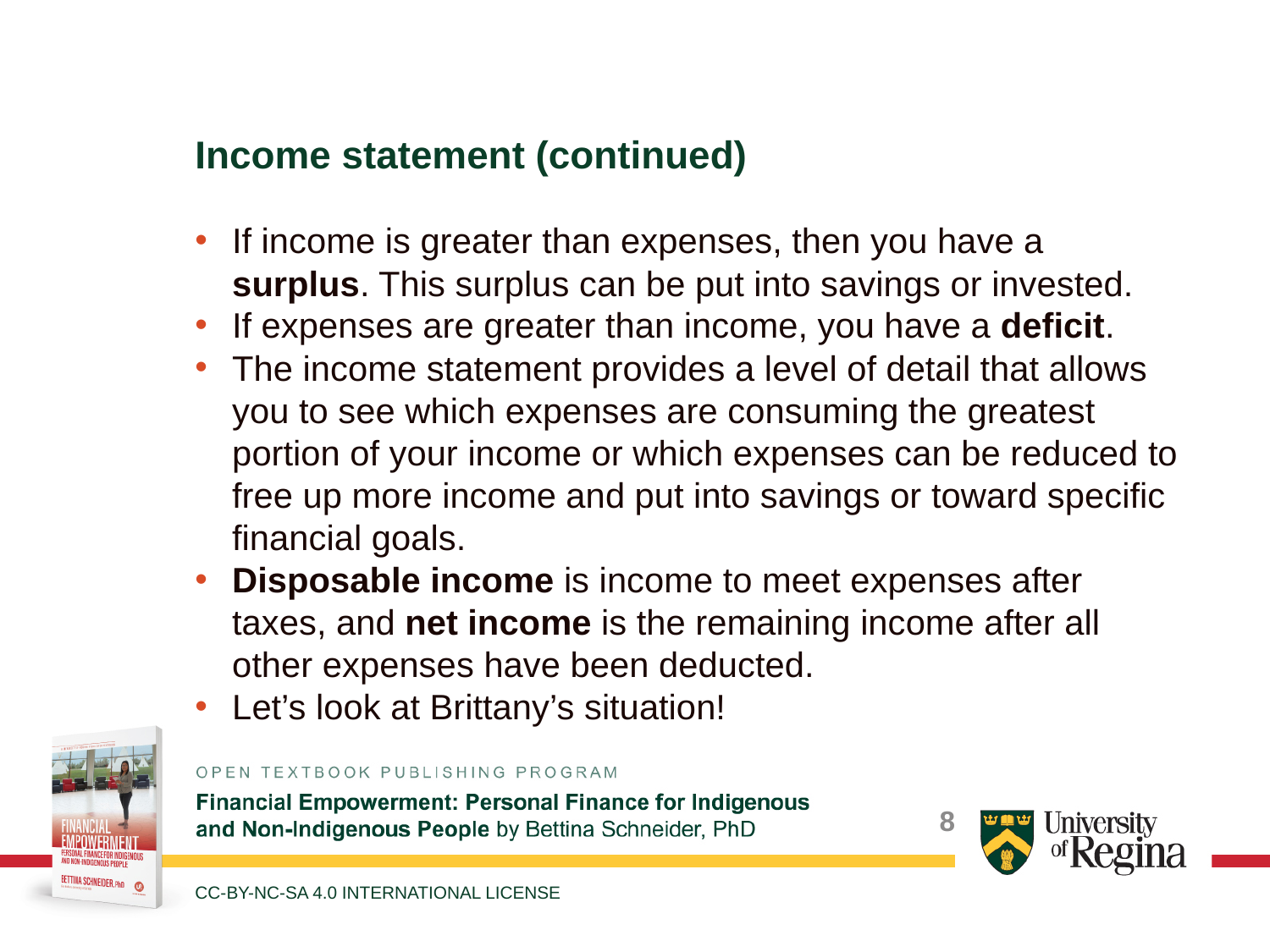

Income statement (continued)
If income is greater than expenses, then you have a surplus. This surplus can be put into savings or invested.
If expenses are greater than income, you have a deficit.
The income statement provides a level of detail that allows you to see which expenses are consuming the greatest portion of your income or which expenses can be reduced to free up more income and put into savings or toward specific financial goals.
Disposable income is income to meet expenses after taxes, and net income is the remaining income after all other expenses have been deducted.
Let’s look at Brittany’s situation!

CC-BY-NC-SA 4.0 INTERNATIONAL LICENSE